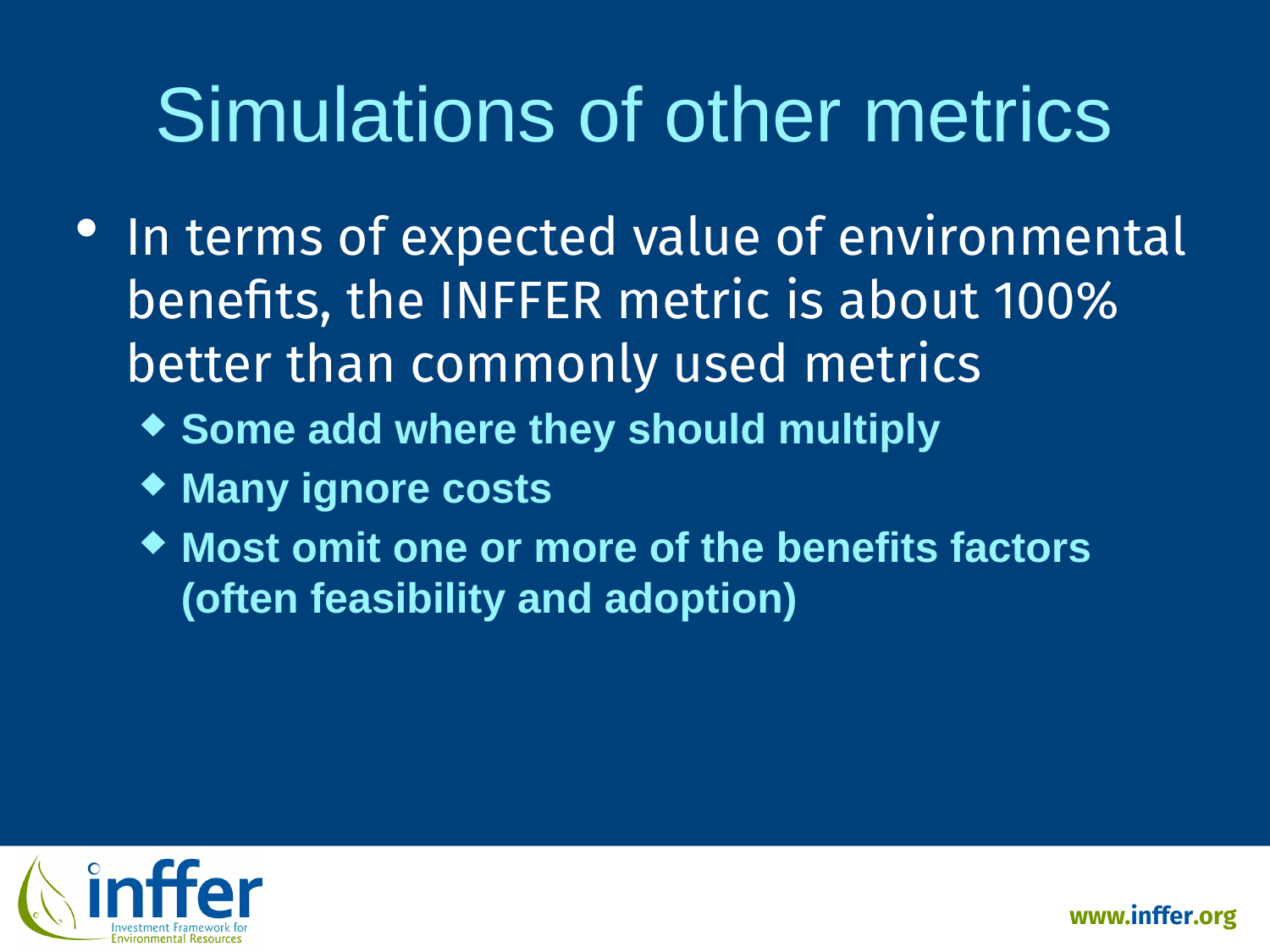

# Simulations of other metrics
In terms of expected value of environmental benefits, the INFFER metric is about 100% better than commonly used metrics
Some add where they should multiply
Many ignore costs
Most omit one or more of the benefits factors (often feasibility and adoption)